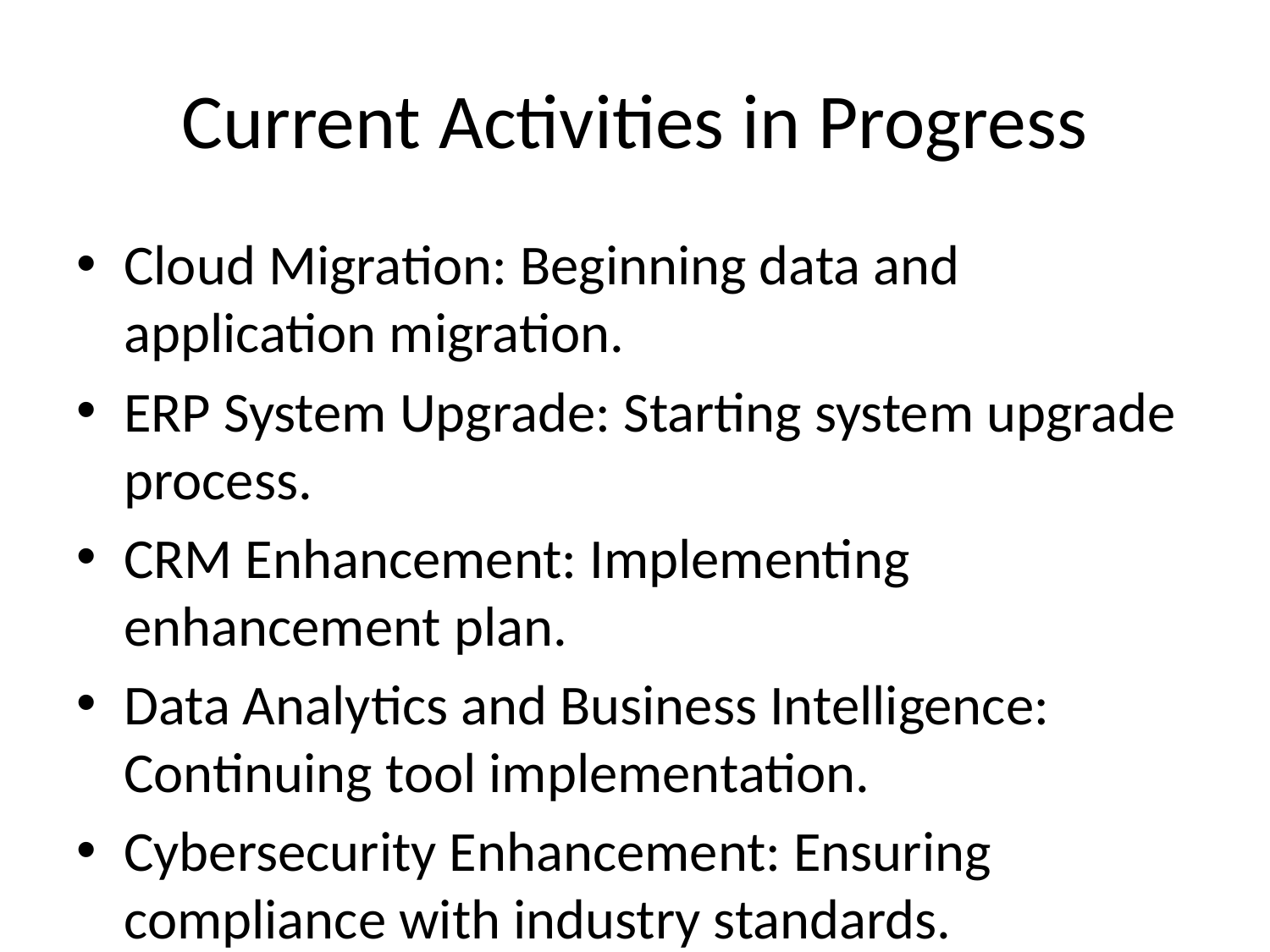

# Current Activities in Progress
Cloud Migration: Beginning data and application migration.
ERP System Upgrade: Starting system upgrade process.
CRM Enhancement: Implementing enhancement plan.
Data Analytics and Business Intelligence: Continuing tool implementation.
Cybersecurity Enhancement: Ensuring compliance with industry standards.
Digital Workplace Transformation: Optimizing new workplace environment.